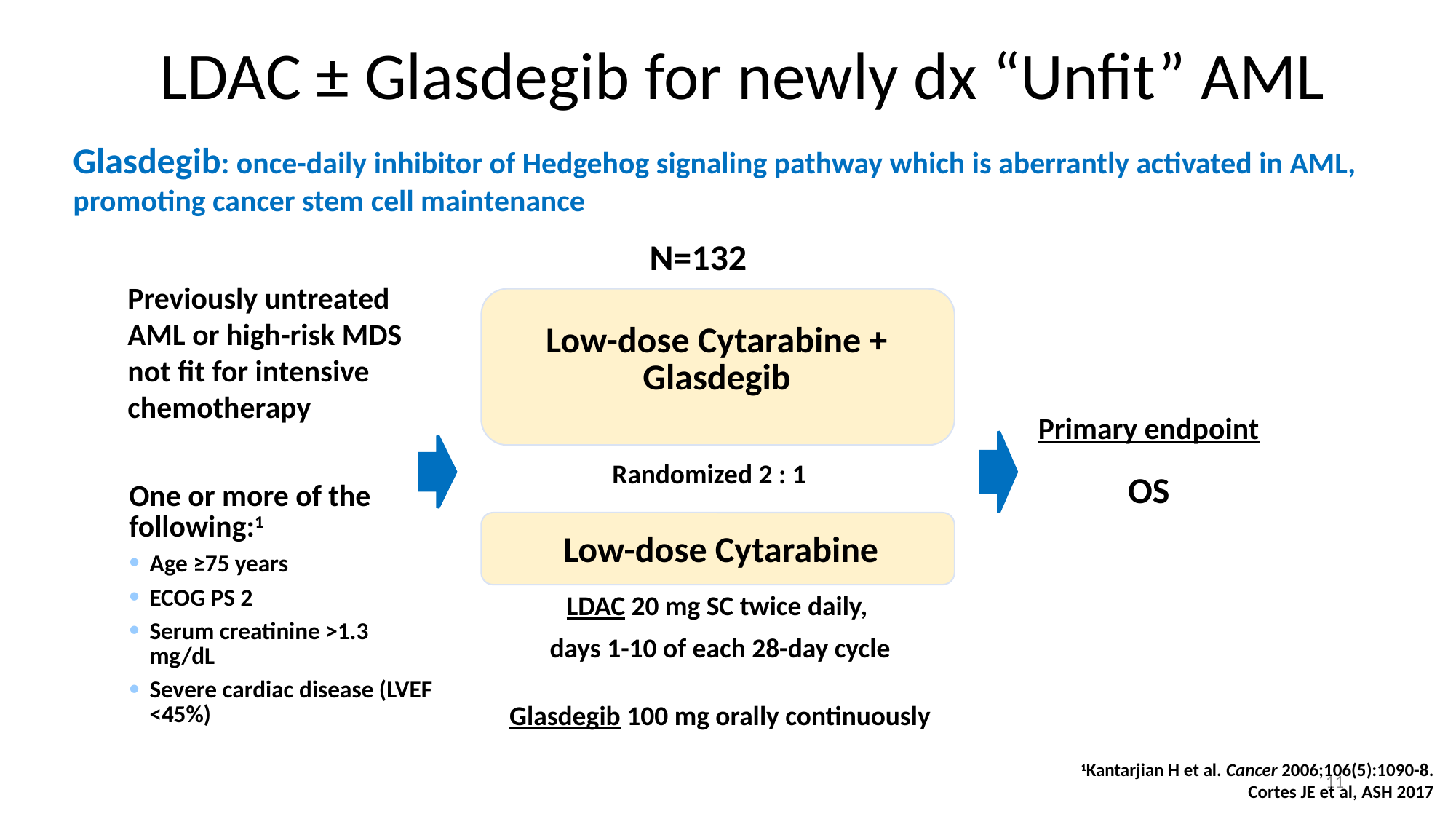

# LDAC ± Glasdegib for newly dx “Unfit” AML
Glasdegib: once-daily inhibitor of Hedgehog signaling pathway which is aberrantly activated in AML, promoting cancer stem cell maintenance
N=132
Previously untreated AML or high-risk MDS
not fit for intensive
chemotherapy

Low-dose Cytarabine + Glasdegib
Primary endpoint
OS

Randomized 2 : 1
One or more of the following:1
Age ≥75 years
ECOG PS 2
Serum creatinine >1.3 mg/dL
Severe cardiac disease (LVEF <45%)
Low-dose Cytarabine

LDAC 20 mg SC twice daily,
days 1-10 of each 28-day cycle

Glasdegib 100 mg orally continuously
1Kantarjian H et al. Cancer 2006;106(5):1090-8.
Cortes JE et al, ASH 2017
11